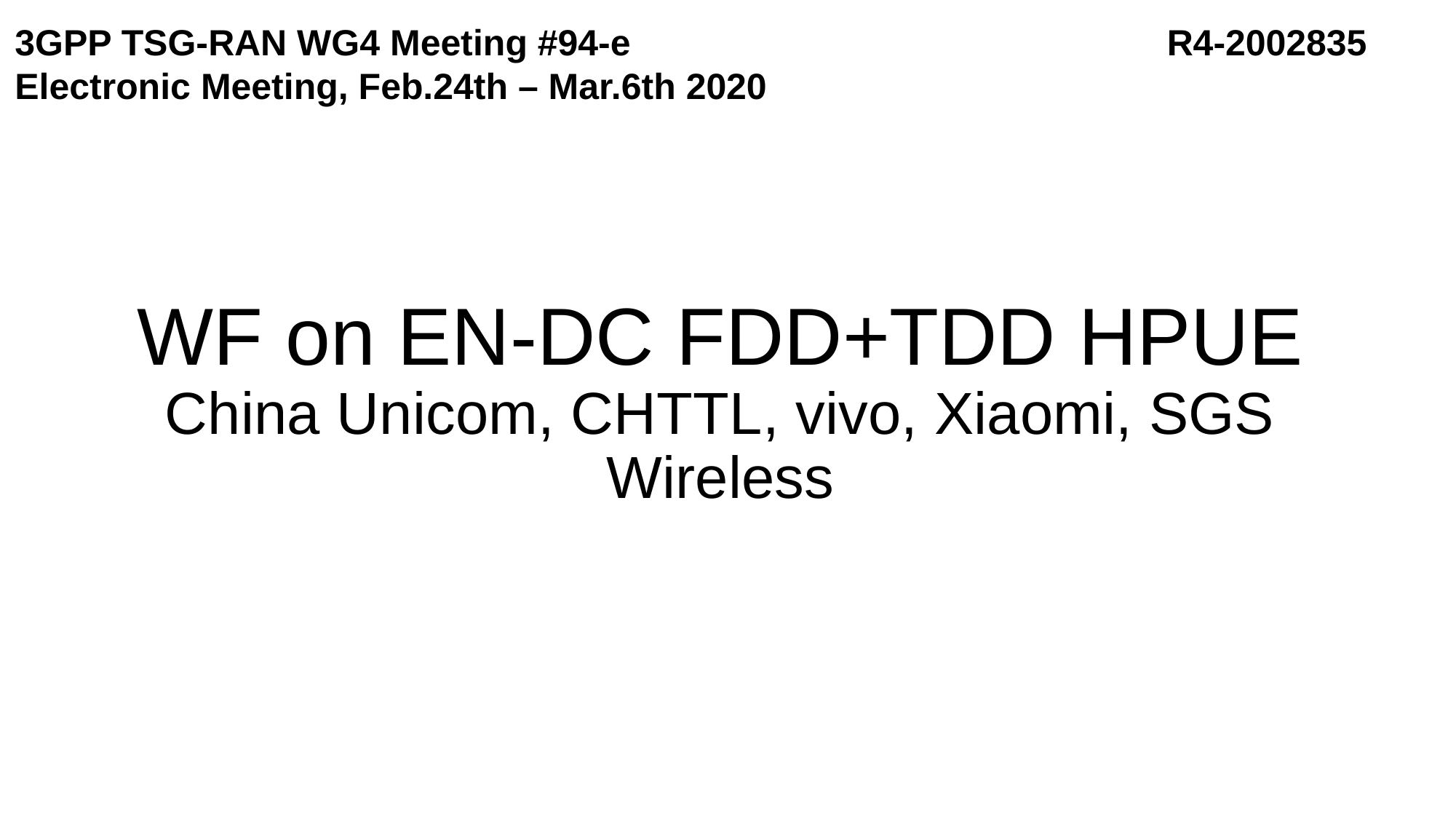

3GPP TSG-RAN WG4 Meeting #94-e	                                                 R4-2002835
Electronic Meeting, Feb.24th – Mar.6th 2020
# WF on EN-DC FDD+TDD HPUE China Unicom, CHTTL, vivo, Xiaomi, SGS Wireless